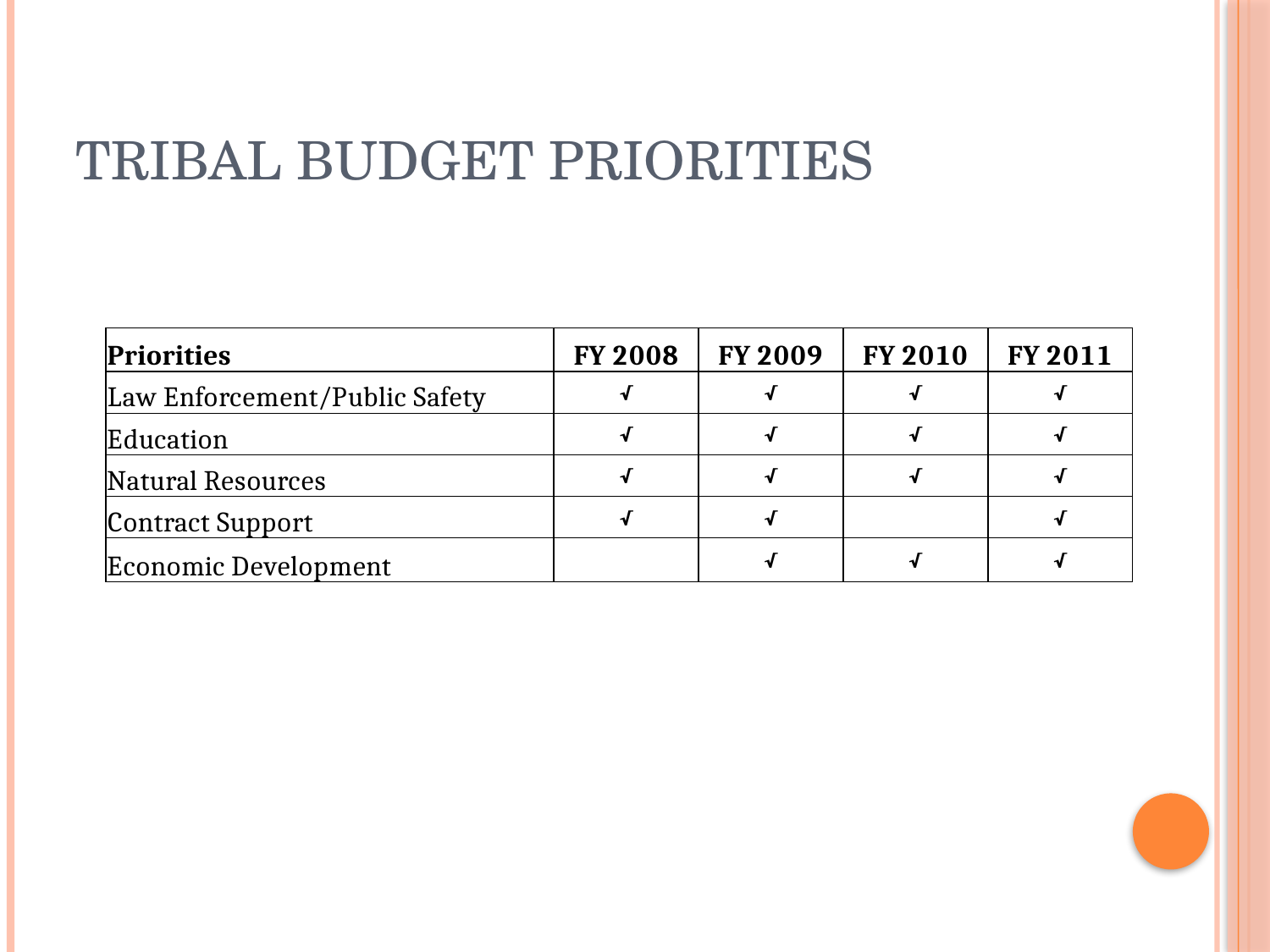

# Tribal Budget Priorities
| Priorities | FY 2008 | FY 2009 | FY 2010 | FY 2011 |
| --- | --- | --- | --- | --- |
| Law Enforcement/Public Safety | √ | √ | √ | √ |
| Education | √ | √ | √ | √ |
| Natural Resources | √ | √ | √ | √ |
| Contract Support | √ | √ |  | √ |
| Economic Development |  | √ | √ | √ |